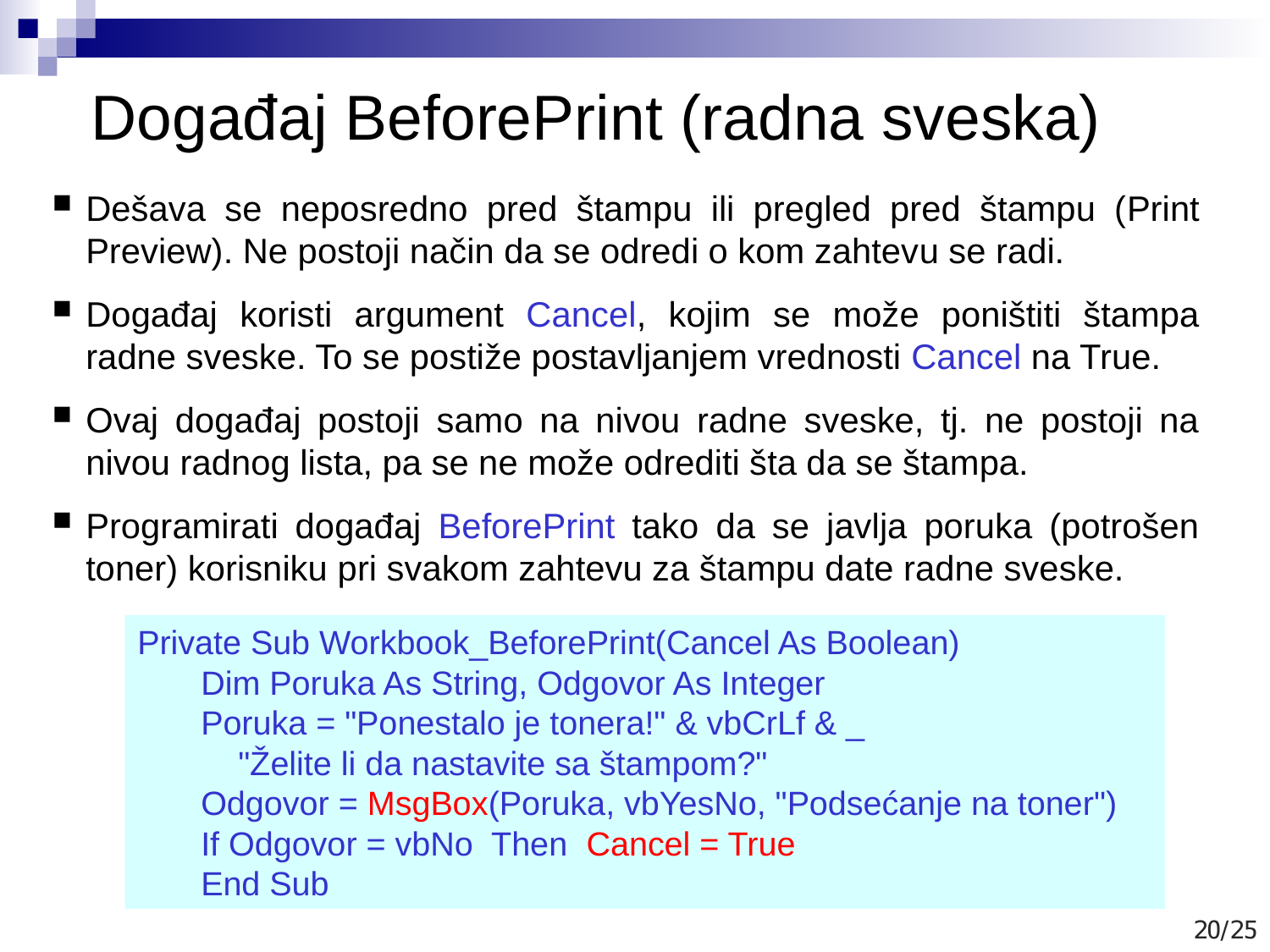

# Događaj BeforePrint (radna sveska)
Dešava se neposredno pred štampu ili pregled pred štampu (Print Preview). Ne postoji način da se odredi o kom zahtevu se radi.
Događaj koristi argument Cancel, kojim se može poništiti štampa radne sveske. To se postiže postavljanjem vrednosti Cancel na True.
Ovaj događaj postoji samo na nivou radne sveske, tj. ne postoji na nivou radnog lista, pa se ne može odrediti šta da se štampa.
Programirati događaj BeforePrint tako da se javlja poruka (potrošen toner) korisniku pri svakom zahtevu za štampu date radne sveske.
Private Sub Workbook_BeforePrint(Cancel As Boolean)
Dim Poruka As String, Odgovor As Integer
Poruka = "Ponestalo je tonera!" & vbCrLf & _
    "Želite li da nastavite sa štampom?"
Odgovor = MsgBox(Poruka, vbYesNo, "Podsećanje na toner")
If Odgovor = vbNo  Then  Cancel = True
End Sub
20/25